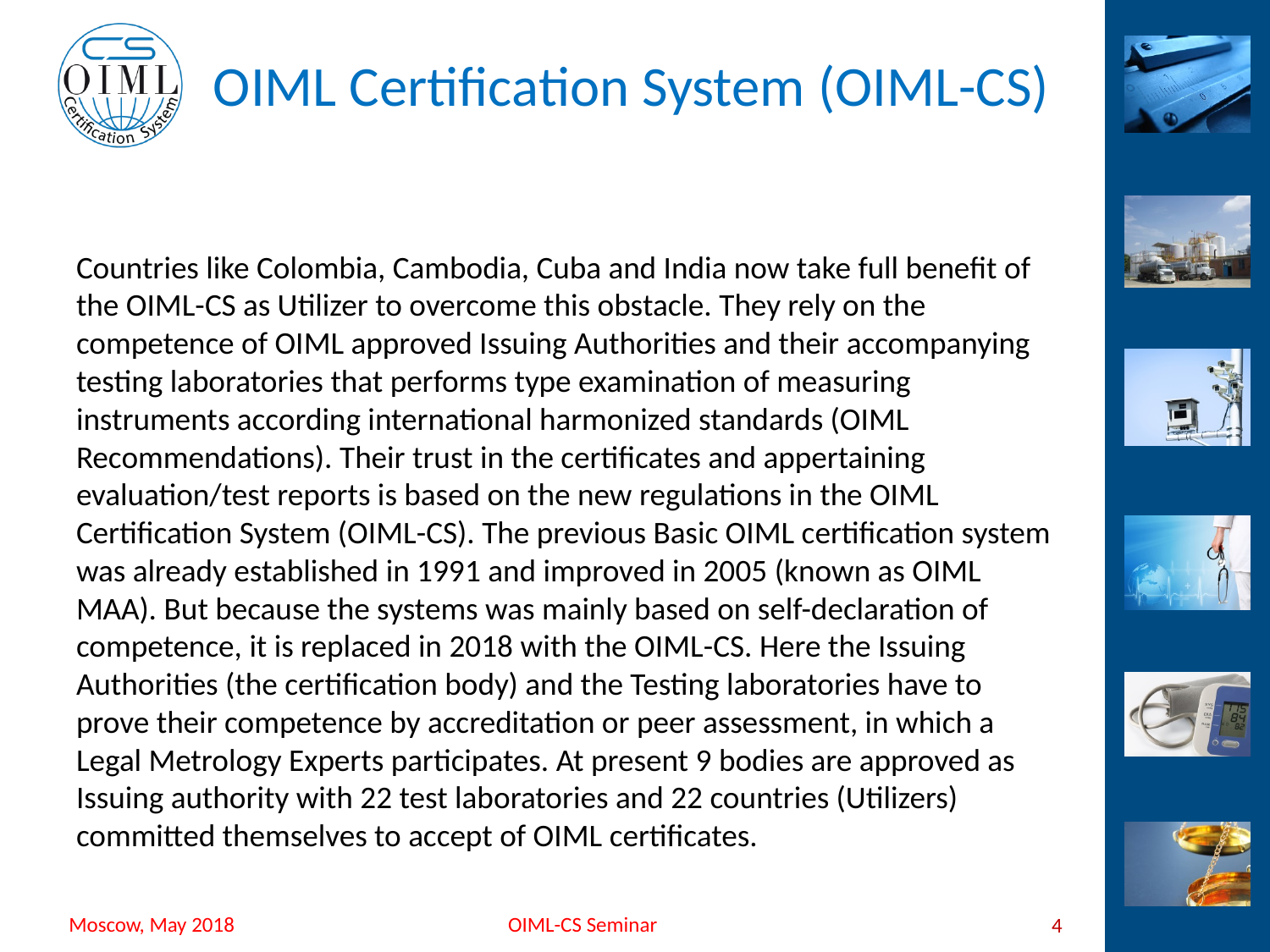

#
Countries like Colombia, Cambodia, Cuba and India now take full benefit of the OIML-CS as Utilizer to overcome this obstacle. They rely on the competence of OIML approved Issuing Authorities and their accompanying testing laboratories that performs type examination of measuring instruments according international harmonized standards (OIML Recommendations). Their trust in the certificates and appertaining evaluation/test reports is based on the new regulations in the OIML Certification System (OIML-CS). The previous Basic OIML certification system was already established in 1991 and improved in 2005 (known as OIML MAA). But because the systems was mainly based on self-declaration of competence, it is replaced in 2018 with the OIML-CS. Here the Issuing Authorities (the certification body) and the Testing laboratories have to prove their competence by accreditation or peer assessment, in which a Legal Metrology Experts participates. At present 9 bodies are approved as Issuing authority with 22 test laboratories and 22 countries (Utilizers) committed themselves to accept of OIML certificates.
4